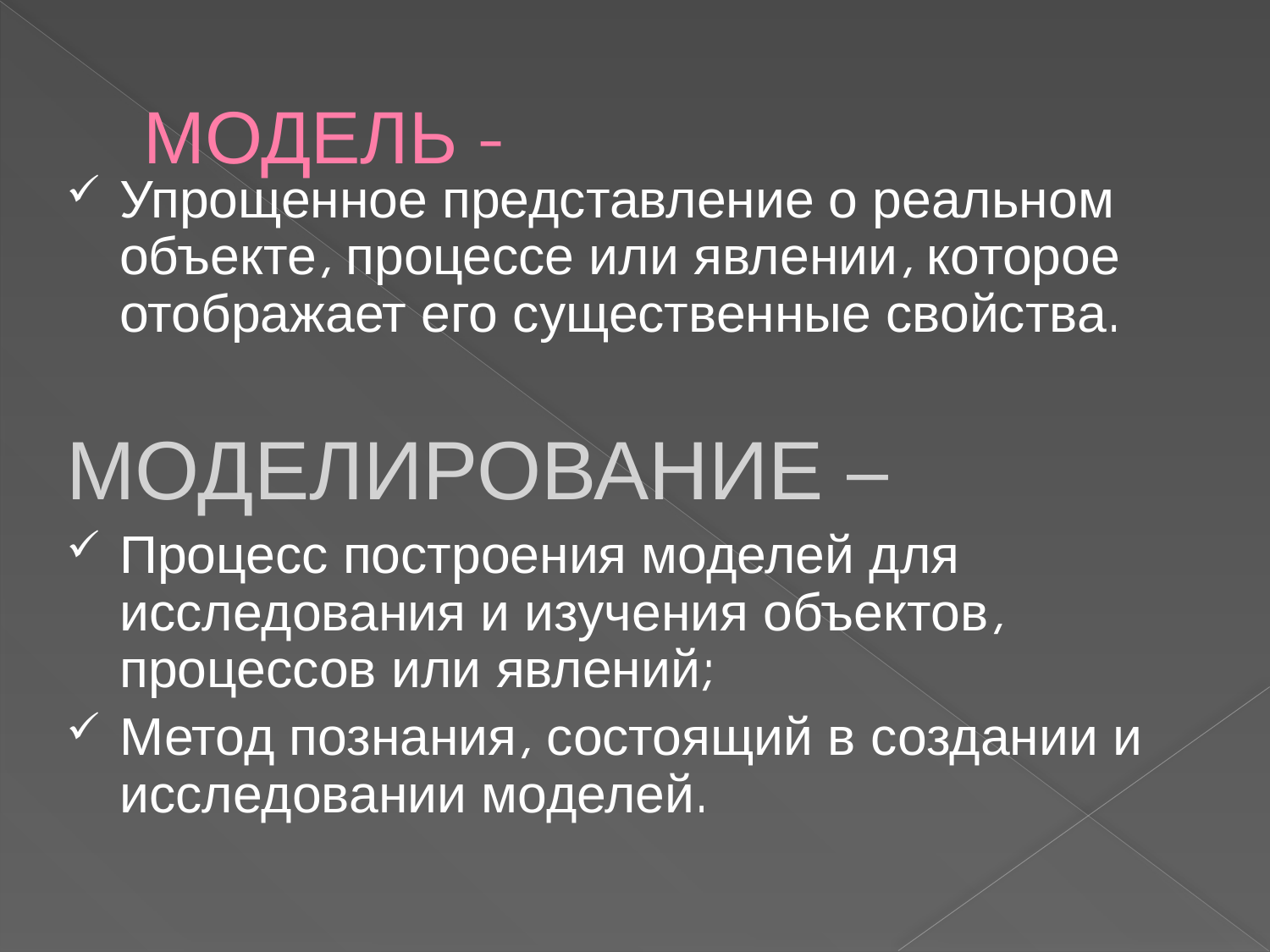

# МОДЕЛЬ -
Упрощенное представление о реальном объекте, процессе или явлении, которое отображает его существенные свойства.

МОДЕЛИРОВАНИЕ –
Процесс построения моделей для исследования и изучения объектов, процессов или явлений;
Метод познания, состоящий в создании и исследовании моделей.